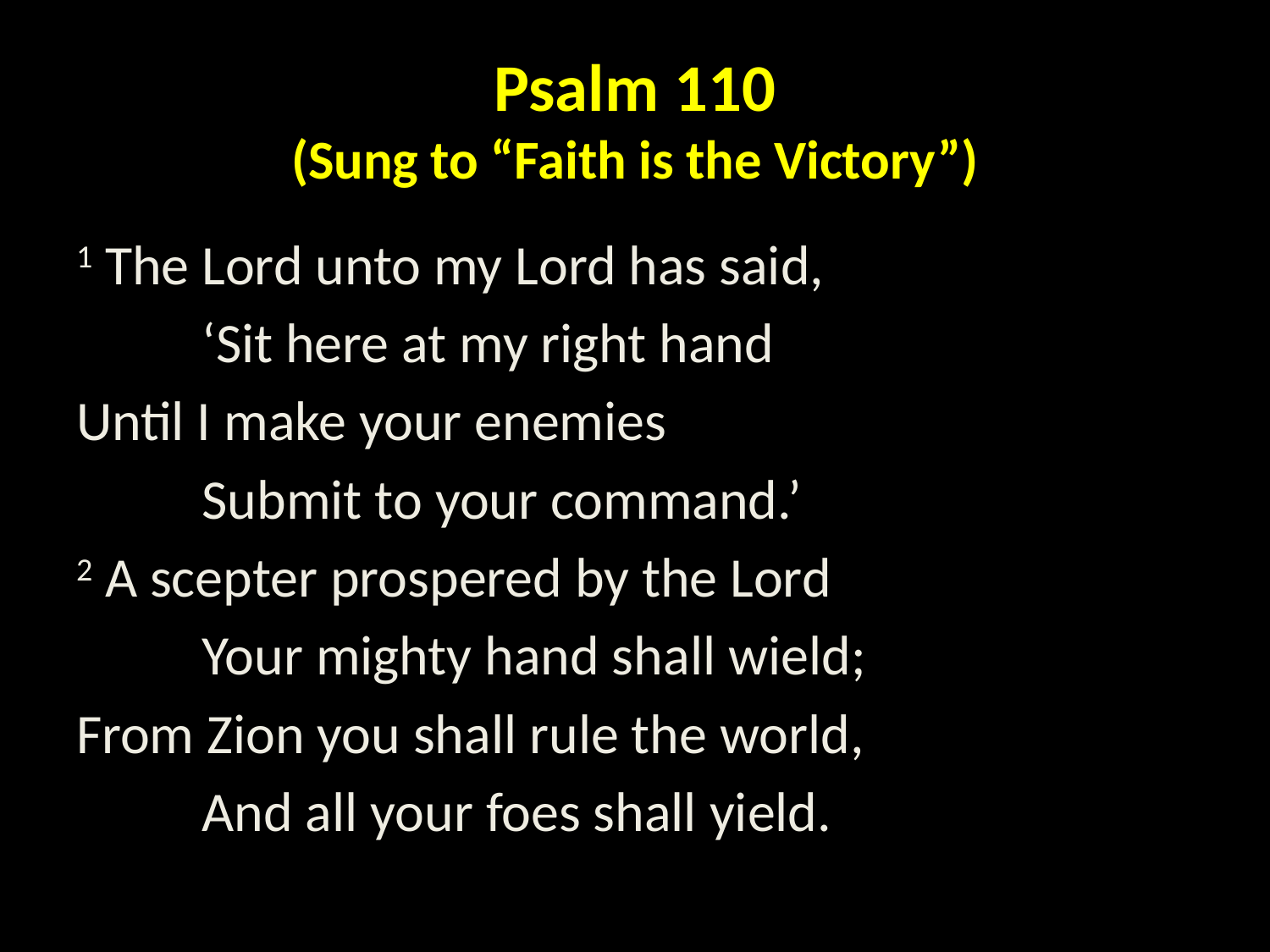

# Psalm 110 (Sung to “Faith is the Victory”)
1 The Lord unto my Lord has said,
	‘Sit here at my right hand
Until I make your enemies
	Submit to your command.’
2 A scepter prospered by the Lord
	Your mighty hand shall wield;
From Zion you shall rule the world,
	And all your foes shall yield.